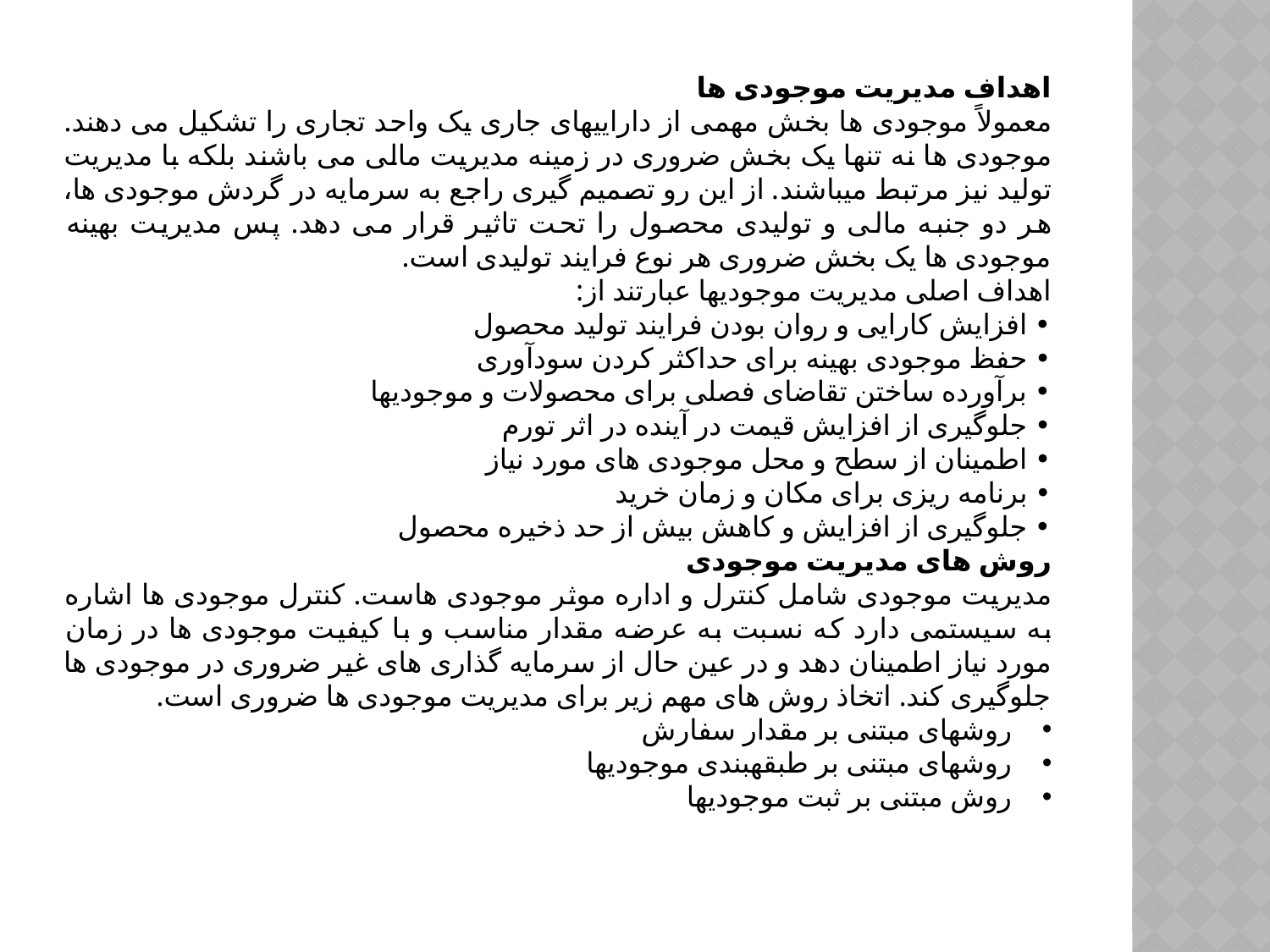

اهداف مدیریت موجودی ها
معمولاً موجودی ها بخش مهمی از داراییهای جاری یک واحد تجاری را تشکیل می دهند. موجودی ها نه تنها یک بخش ضروری در زمینه مدیریت مالی می باشند بلکه با مدیریت تولید نیز مرتبط می­باشند. از این رو تصمیم گیری راجع به سرمایه در گردش موجودی ها، هر دو جنبه مالی و تولیدی محصول را تحت تاثیر قرار می دهد. پس مدیریت بهینه موجودی ها یک بخش ضروری هر نوع فرایند تولیدی است.
اهداف اصلی مدیریت موجودی­ها عبارتند از:
• افزایش کارایی و روان بودن فرایند تولید محصول
• حفظ موجودی بهینه برای حداکثر کردن سودآوری
• برآورده ساختن تقاضای فصلی برای محصولات و موجودیها
• جلوگیری از افزایش قیمت در آینده در اثر تورم
• اطمینان از سطح و محل موجودی های مورد نیاز
• برنامه ریزی برای مکان و زمان خرید
• جلوگیری از افزایش و کاهش بیش از حد ذخیره محصول
روش های مدیریت موجودی
مدیریت موجودی شامل کنترل و اداره موثر موجودی هاست. کنترل موجودی ها اشاره به سیستمی دارد که نسبت به عرضه مقدار مناسب و با کیفیت موجودی ها در زمان مورد نیاز اطمینان دهد و در عین حال از سرمایه گذاری های غیر ضروری در موجودی ها جلوگیری کند. اتخاذ روش های مهم زیر برای مدیریت موجودی ها ضروری است.
روش­های مبتنی بر مقدار سفارش
روش­های مبتنی بر طبقه­بندی موجودی­ها
روش مبتنی بر ثبت موجودی­ها